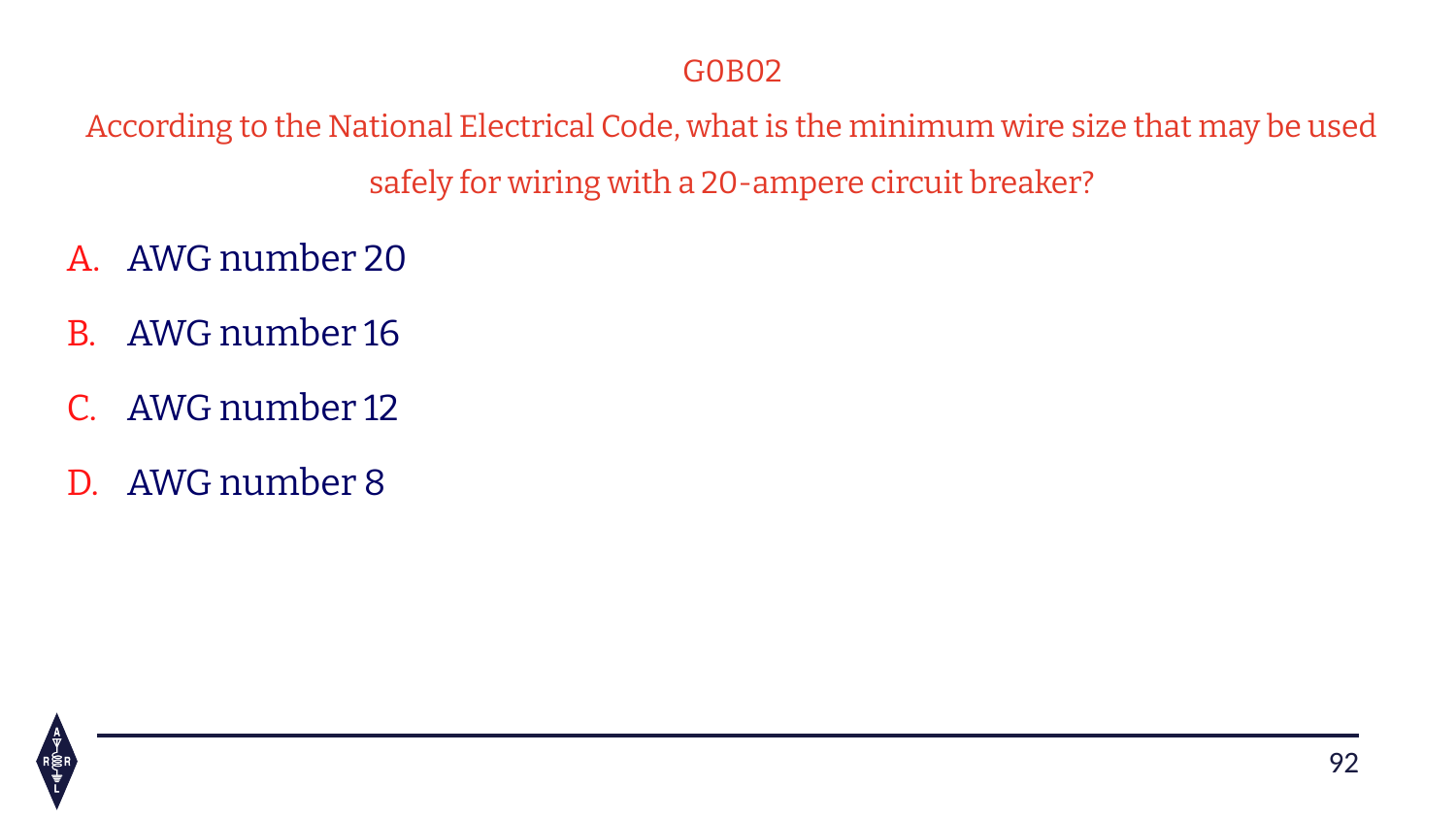

G0B02
According to the National Electrical Code, what is the minimum wire size that may be used safely for wiring with a 20-ampere circuit breaker?
AWG number 20
AWG number 16
AWG number 12
AWG number 8
92